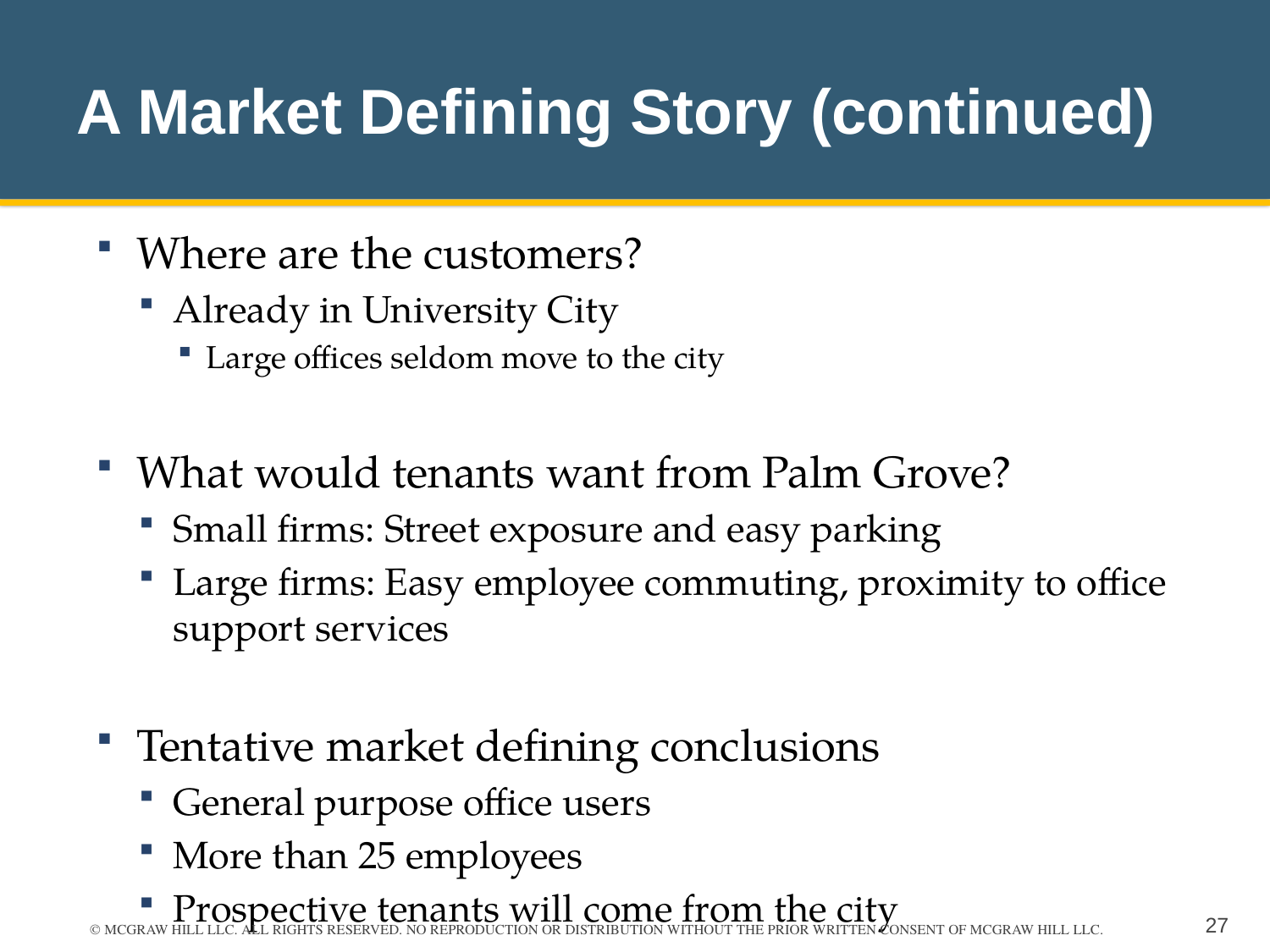

# A Market Defining Story (continued)
Where are the customers?
Already in University City
Large offices seldom move to the city

What would tenants want from Palm Grove?
Small firms: Street exposure and easy parking
Large firms: Easy employee commuting, proximity to office support services

Tentative market defining conclusions
General purpose office users
More than 25 employees
Prospective tenants will come from the city
© MCGRAW HILL LLC. ALL RIGHTS RESERVED. NO REPRODUCTION OR DISTRIBUTION WITHOUT THE PRIOR WRITTEN CONSENT OF MCGRAW HILL LLC.
27